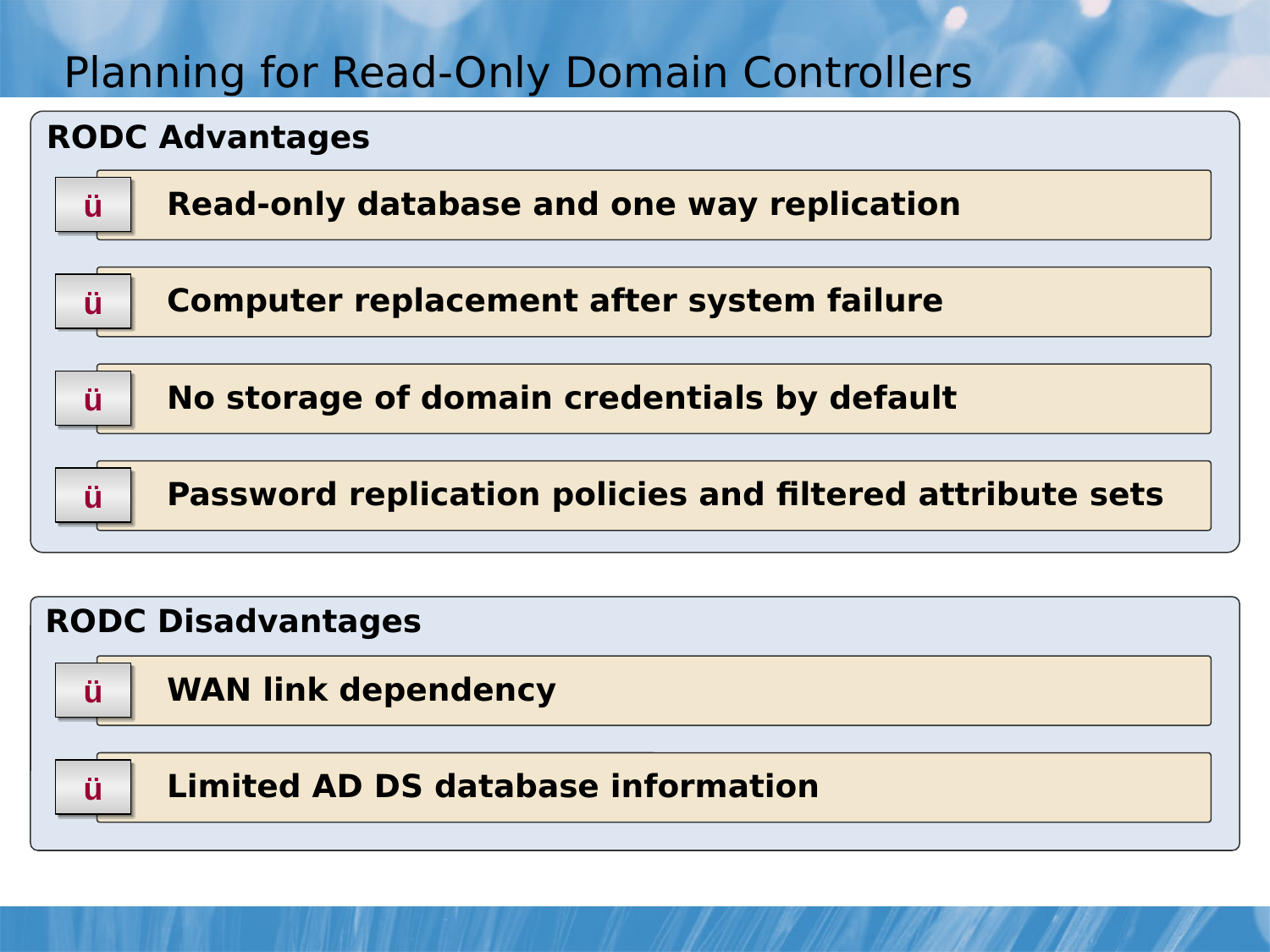

# Planning for Read-Only Domain Controllers
RODC Advantages
	   Read-only database and one way replication
ü
	   Computer replacement after system failure
ü
	   No storage of domain credentials by default
ü
	   Password replication policies and filtered attribute sets
ü
RODC Disadvantages
	   WAN link dependency
ü
	   Limited AD DS database information
ü